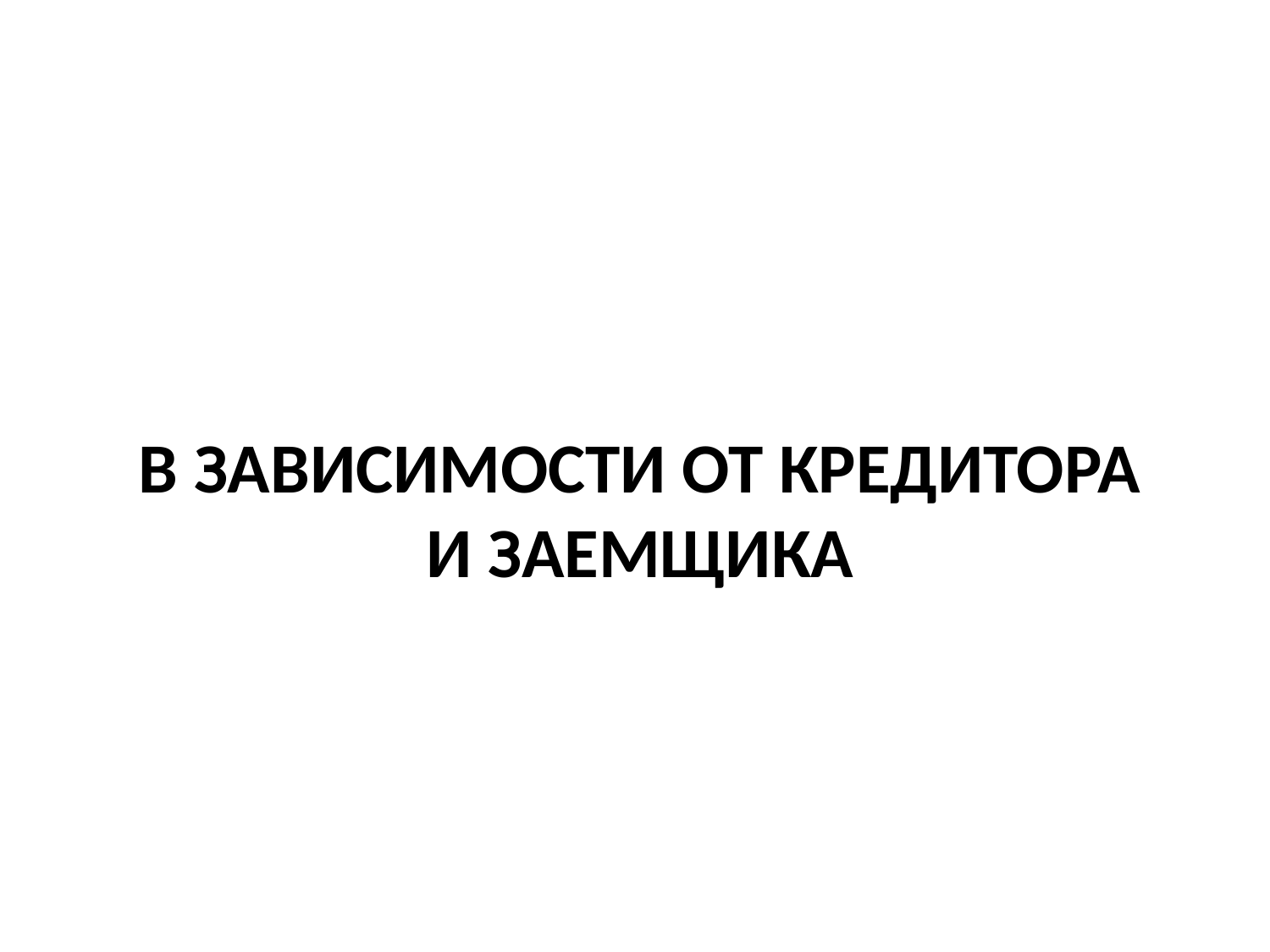

# В зависимости от кредитора и заемщика